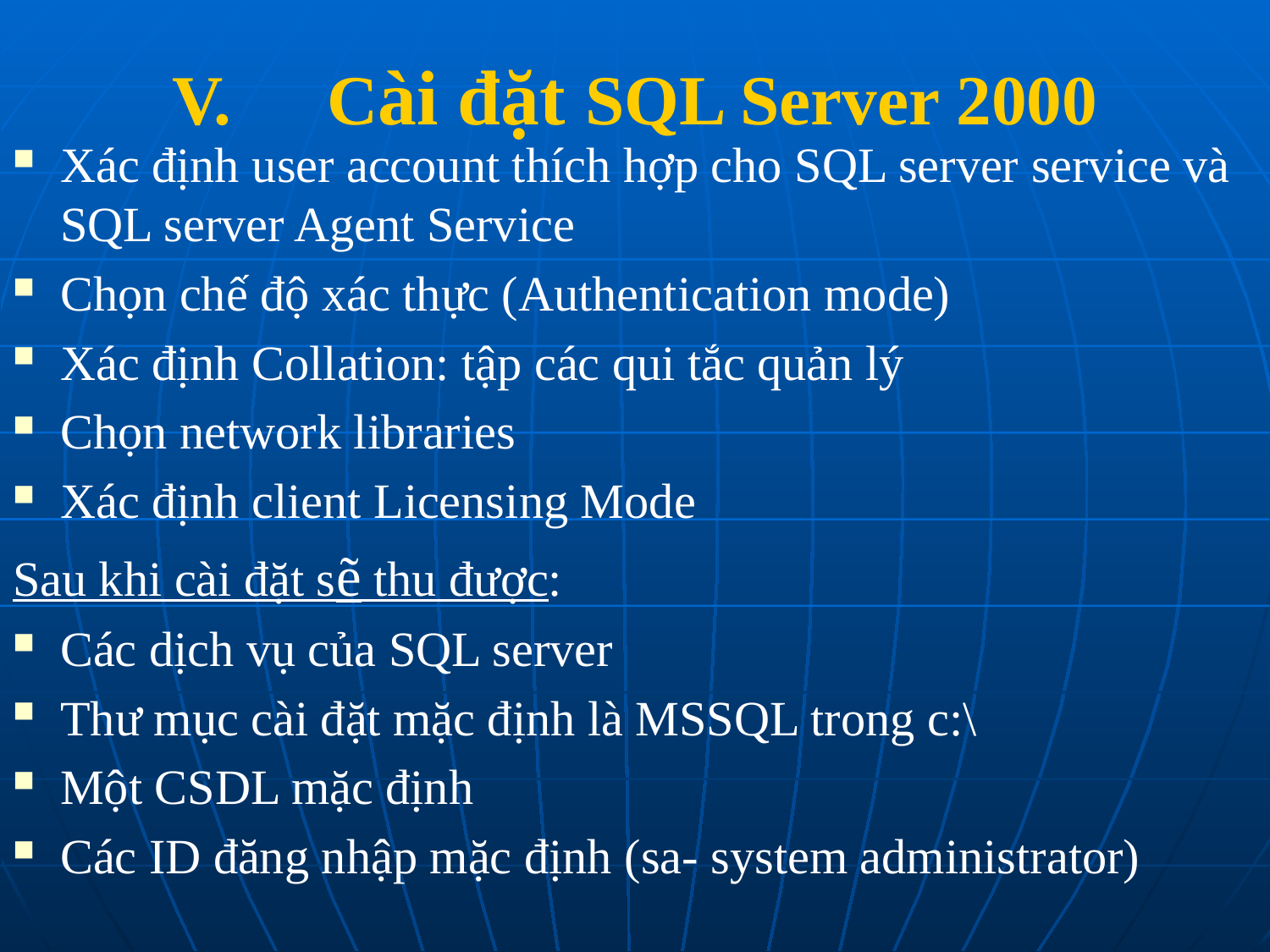

# Cài đặt SQL Server 2000
Xác định user account thích hợp cho SQL server service và SQL server Agent Service
Chọn chế độ xác thực (Authentication mode)
Xác định Collation: tập các qui tắc quản lý
Chọn network libraries
Xác định client Licensing Mode
Sau khi cài đặt sẽ thu được:
Các dịch vụ của SQL server
Thư mục cài đặt mặc định là MSSQL trong c:\
Một CSDL mặc định
Các ID đăng nhập mặc định (sa- system administrator)